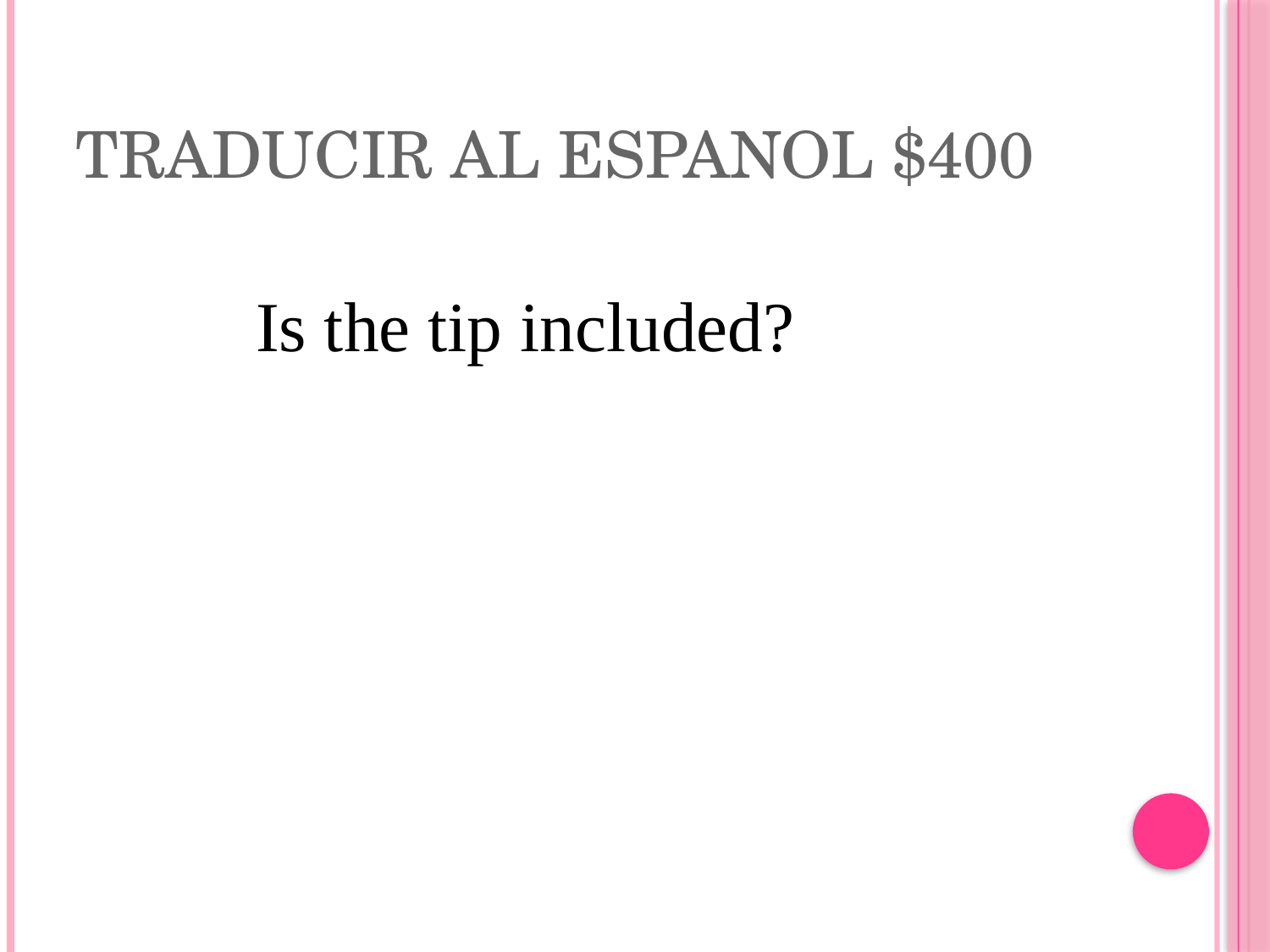

# Traducir al espanol $400
Is the tip included?